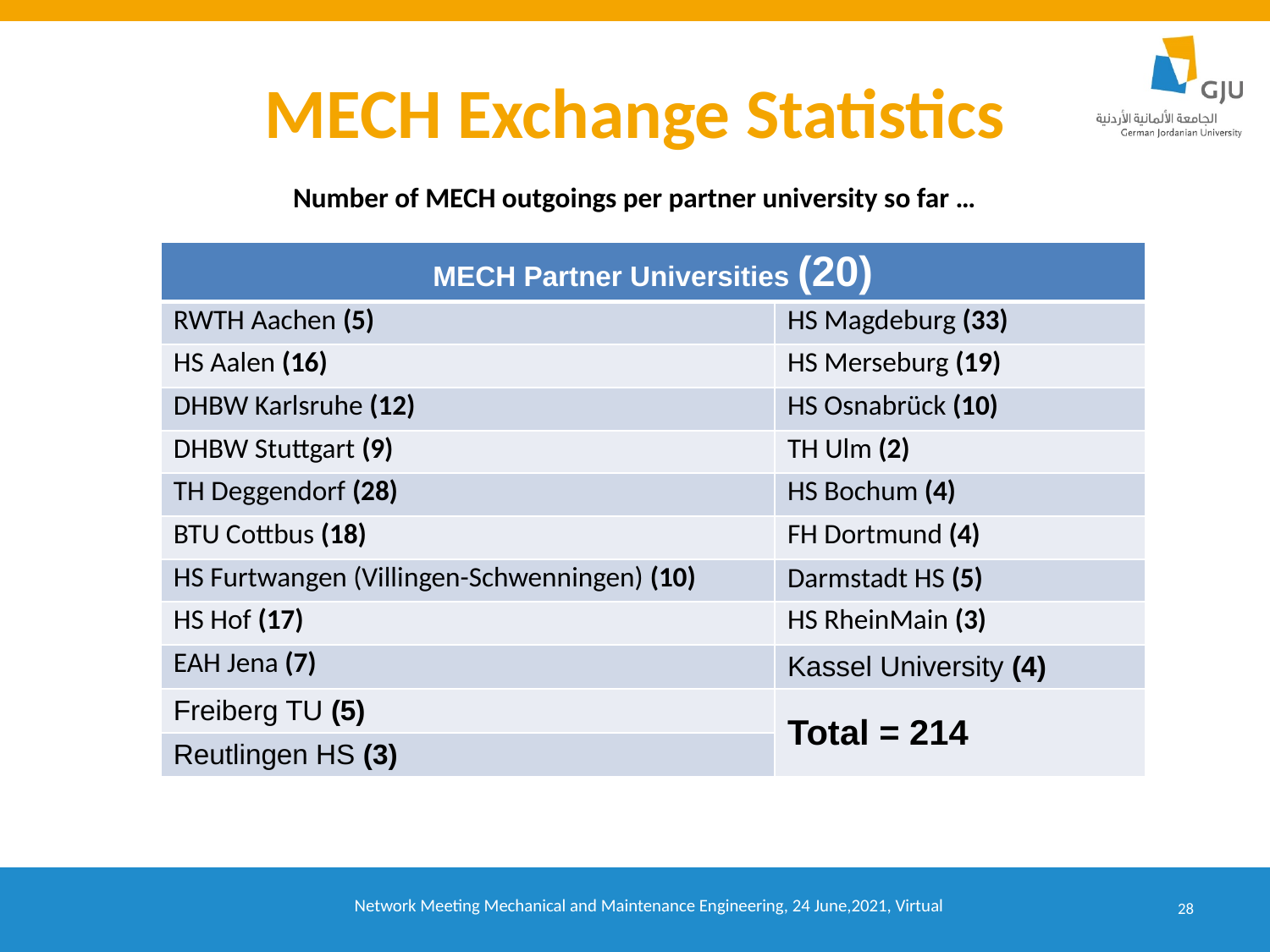

# MECH Exchange Statistics
Number of MECH outgoings per partner university so far …
| MECH Partner Universities (20) |  |
| --- | --- |
| RWTH Aachen (5) | HS Magdeburg (33) |
| HS Aalen (16) | HS Merseburg (19) |
| DHBW Karlsruhe (12) | HS Osnabrück (10) |
| DHBW Stuttgart (9) | TH Ulm (2) |
| TH Deggendorf (28) | HS Bochum (4) |
| BTU Cottbus (18) | FH Dortmund (4) |
| HS Furtwangen (Villingen-Schwenningen) (10) | Darmstadt HS (5) |
| HS Hof (17) | HS RheinMain (3) |
| EAH Jena (7) | Kassel University (4) |
| Freiberg TU (5) | Total = 214 |
| Reutlingen HS (3) |  |
28
Network Meeting Mechanical and Maintenance Engineering, 24 June,2021, Virtual